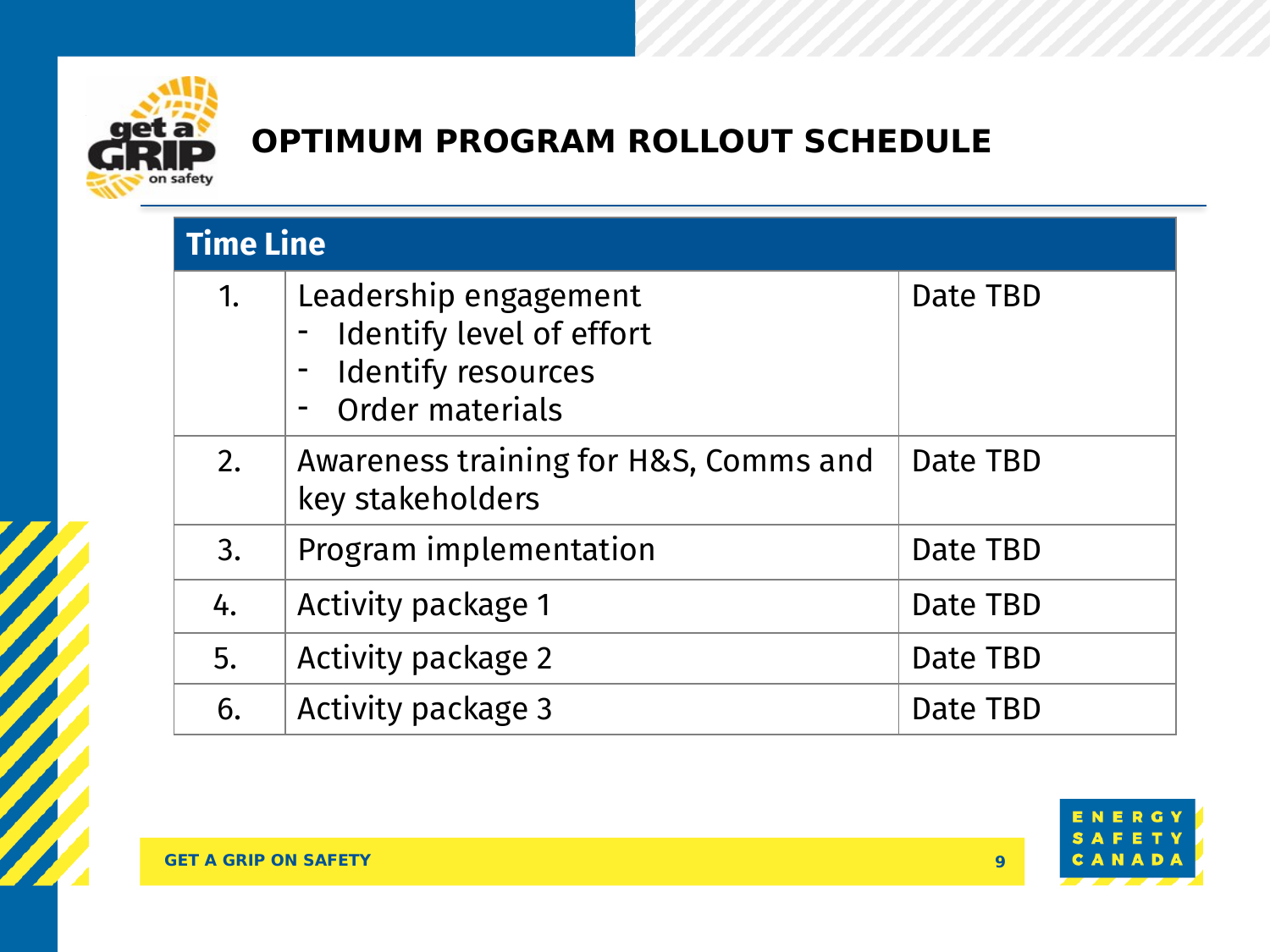

# Optimum program rollout schedule
| Time Line |  |  |
| --- | --- | --- |
| 1. | Leadership engagement Identify level of effort Identify resources Order materials | Date TBD |
| 2. | Awareness training for H&S, Comms and key stakeholders | Date TBD |
| 3. | Program implementation | Date TBD |
| 4. | Activity package 1 | Date TBD |
| 5. | Activity package 2 | Date TBD |
| 6. | Activity package 3 | Date TBD |
Get a Grip on Safety
9